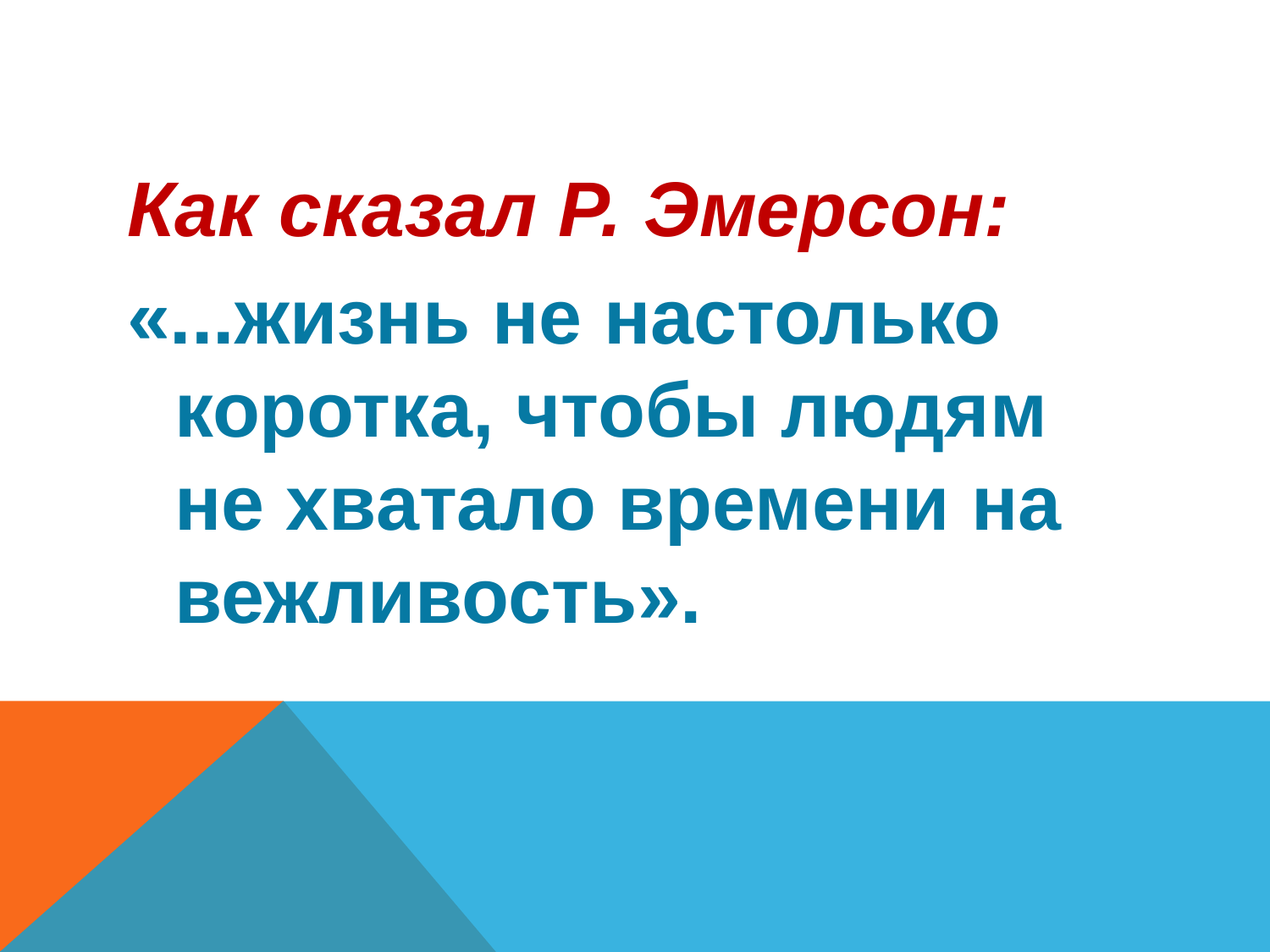

Как сказал Р. Эмерсон:
«...жизнь не настолько коротка, чтобы людям не хватало времени на вежливость».